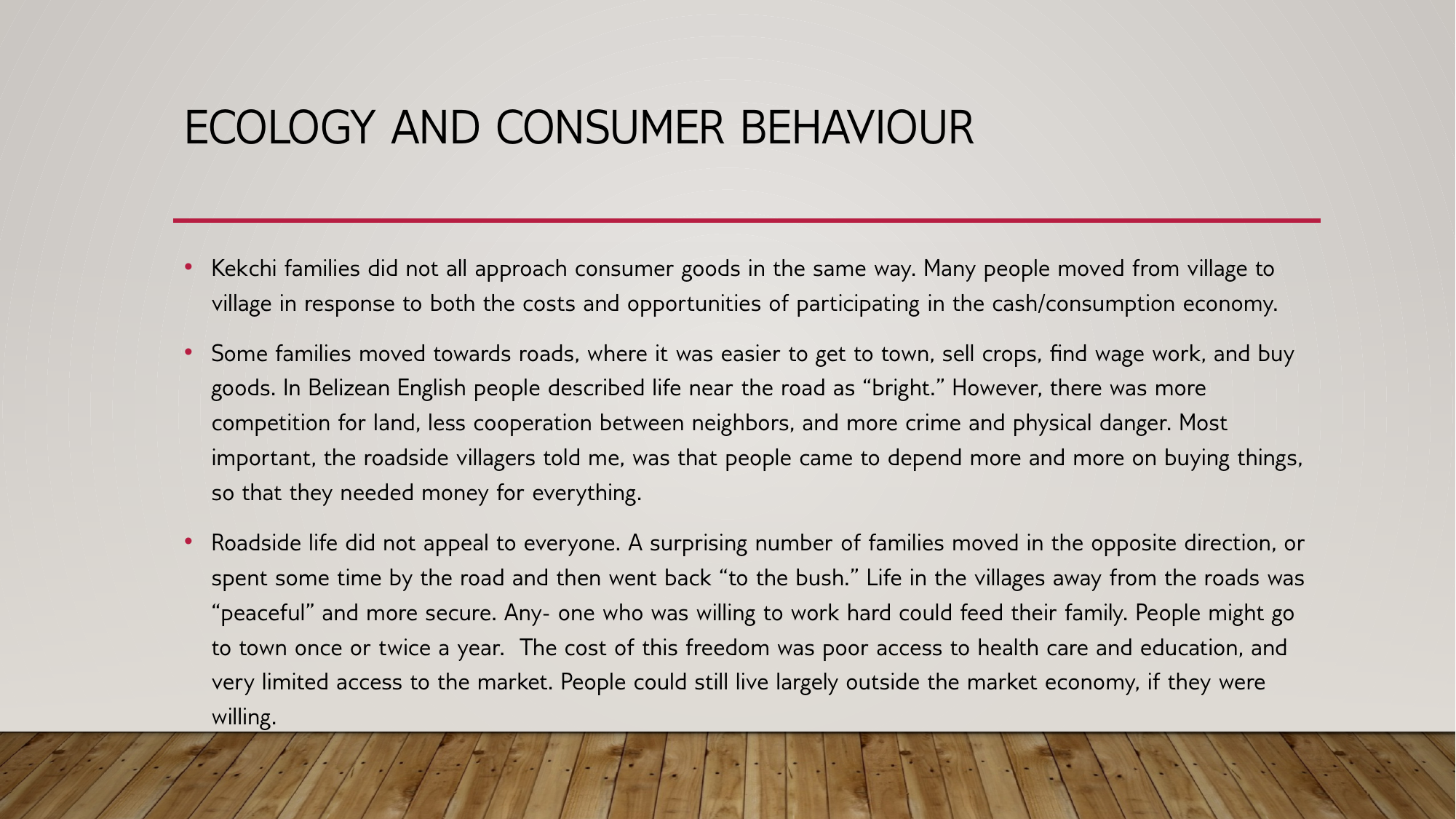

# ECOLOGY AND CONSUMER BEHAVIOUR
Kekchi families did not all approach consumer goods in the same way. Many people moved from village to village in response to both the costs and opportunities of participating in the cash/consumption economy.
Some families moved towards roads, where it was easier to get to town, sell crops, find wage work, and buy goods. In Belizean English people described life near the road as “bright.” However, there was more competition for land, less cooperation between neighbors, and more crime and physical danger. Most important, the roadside villagers told me, was that people came to depend more and more on buying things, so that they needed money for everything.
Roadside life did not appeal to everyone. A surprising number of families moved in the opposite direction, or spent some time by the road and then went back “to the bush.” Life in the villages away from the roads was “peaceful” and more secure. Any- one who was willing to work hard could feed their family. People might go to town once or twice a year.  The cost of this freedom was poor access to health care and education, and very limited access to the market. People could still live largely outside the market economy, if they were willing.